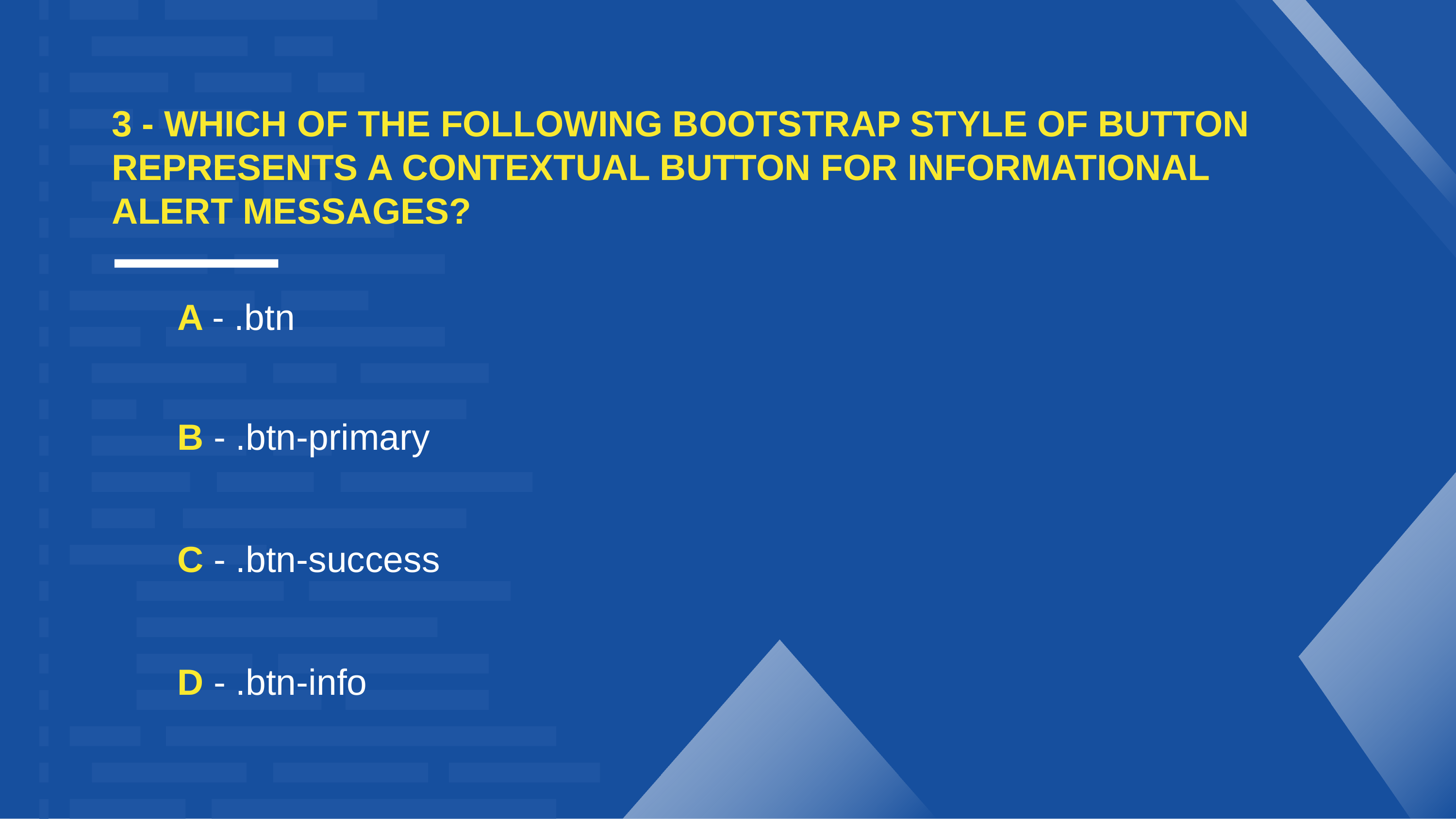

3 - WHICH OF THE FOLLOWING BOOTSTRAP STYLE OF BUTTON REPRESENTS A CONTEXTUAL BUTTON FOR INFORMATIONAL
ALERT MESSAGES?

A - .btn
B - .btn-primary
C - .btn-success
D - .btn-info